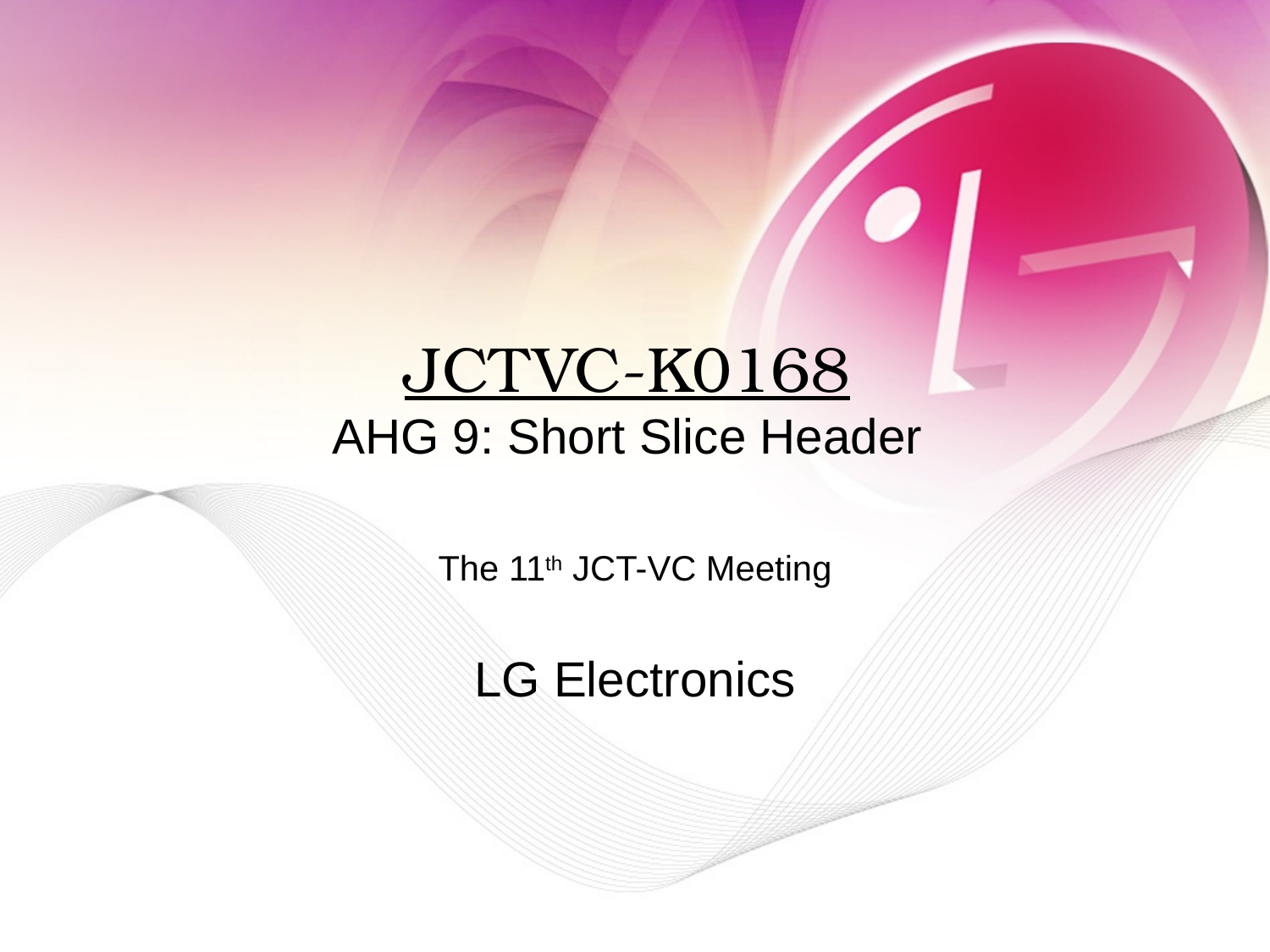

# JCTVC-K0168 AHG 9: Short Slice Header
The 11th JCT-VC Meeting

LG Electronics